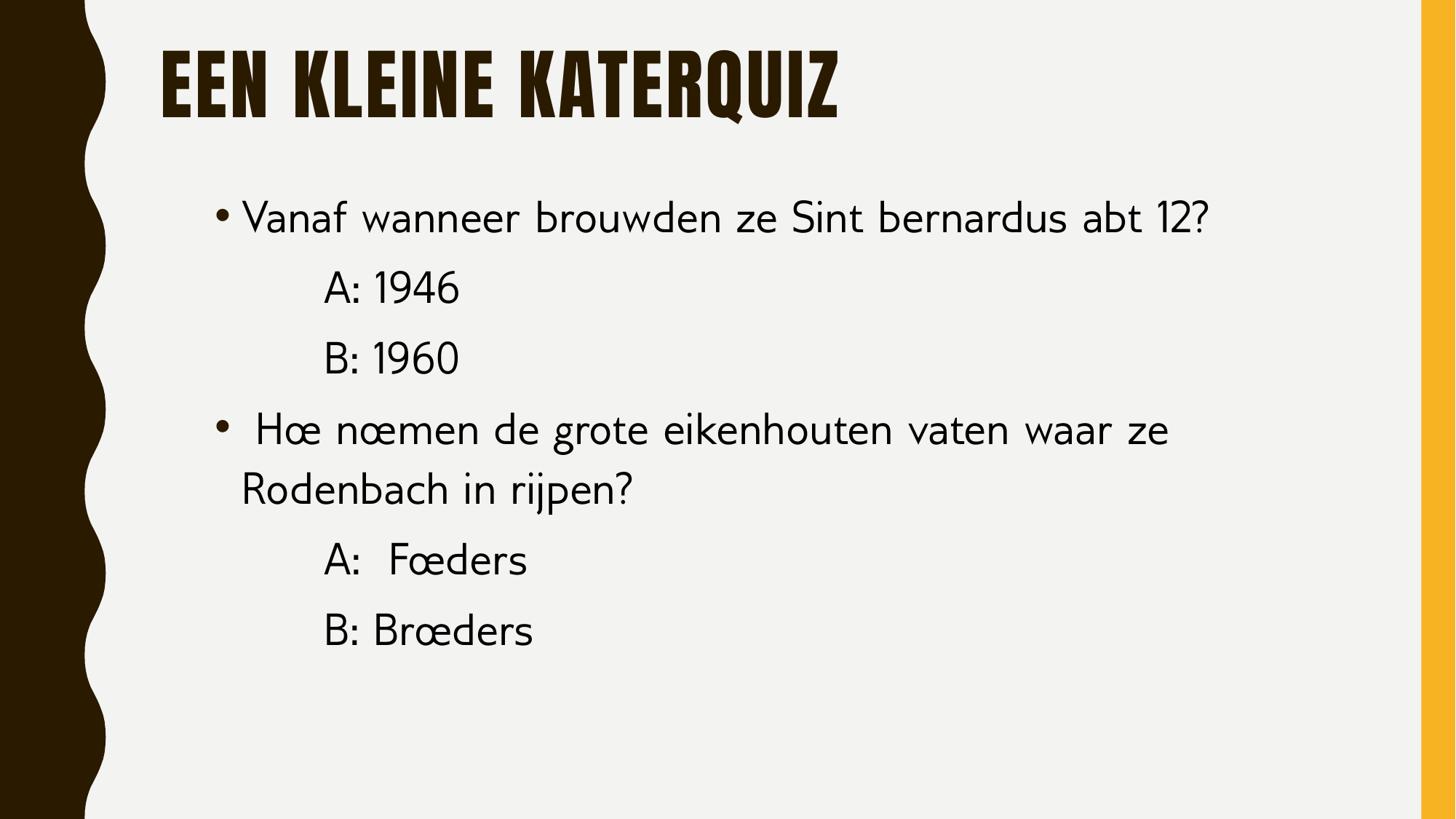

# een kleine katerquiz
Vanaf wanneer brouwden ze Sint bernardus abt 12?
	A: 1946
	B: 1960
 Hoe noemen de grote eikenhouten vaten waar ze Rodenbach in rijpen?
	A:  Foeders
	B: Broeders